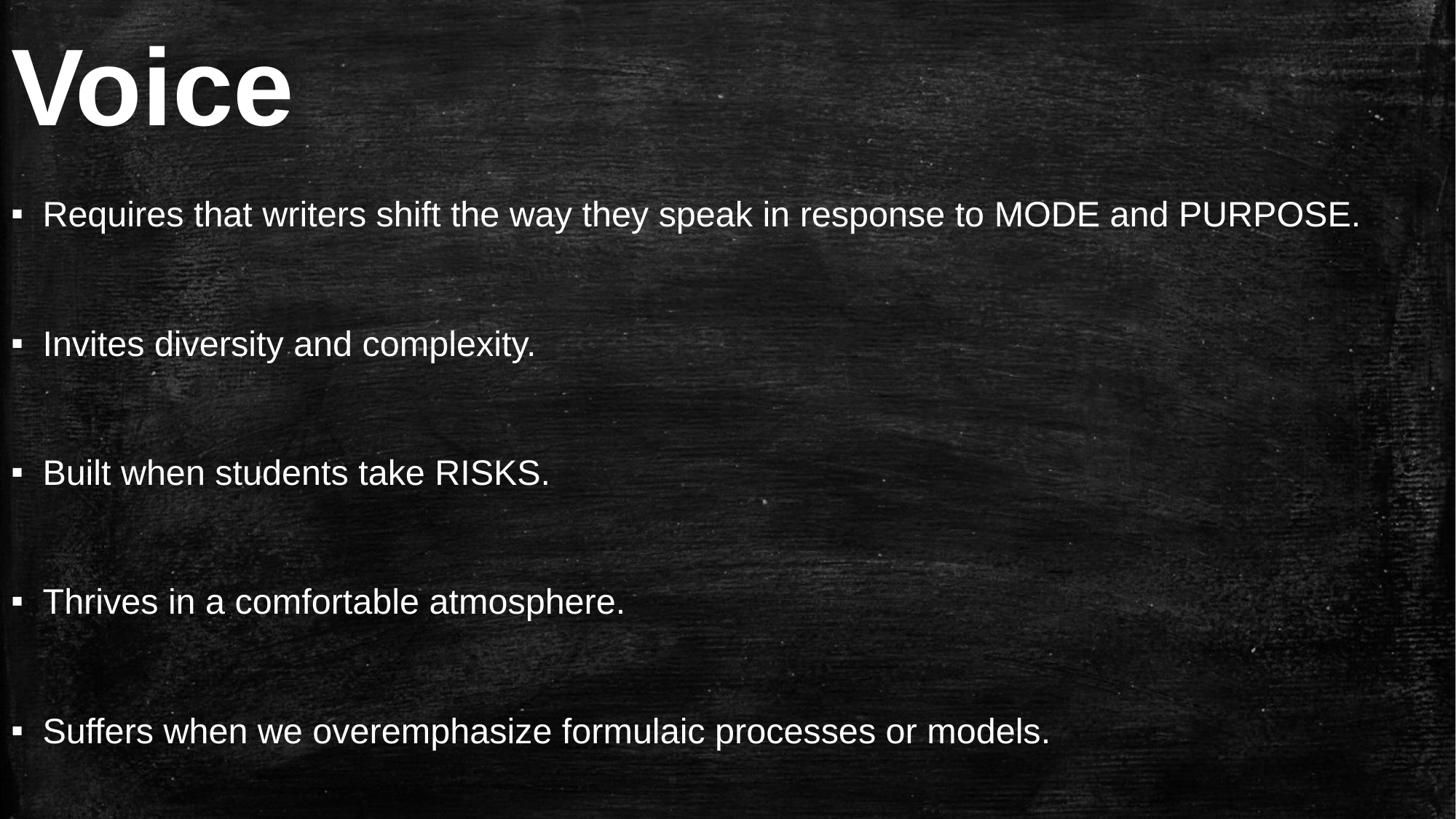

Voice
Requires that writers shift the way they speak in response to MODE and PURPOSE.

Invites diversity and complexity.

Built when students take RISKS.

Thrives in a comfortable atmosphere.

Suffers when we overemphasize formulaic processes or models.